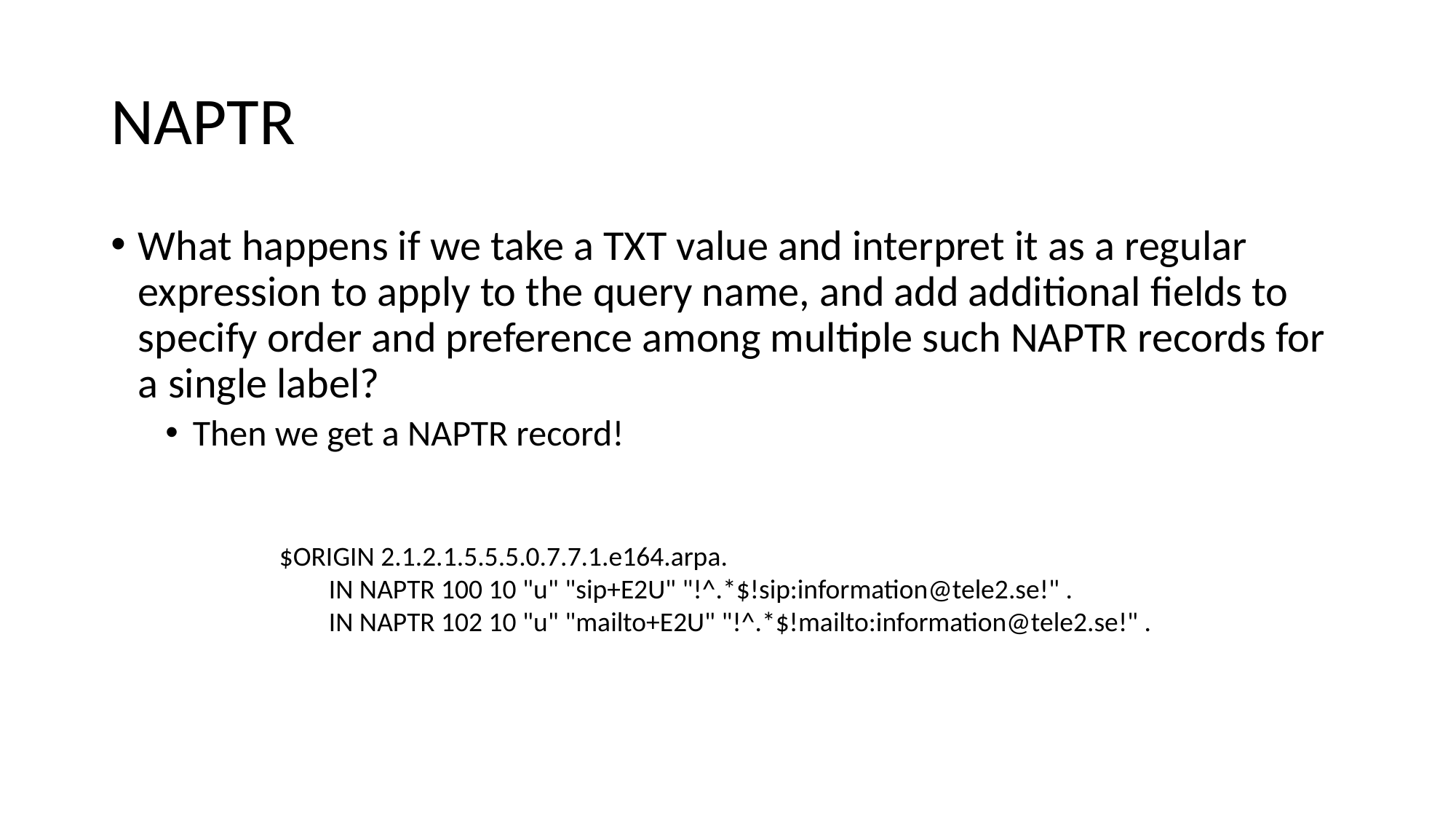

# NAPTR
What happens if we take a TXT value and interpret it as a regular expression to apply to the query name, and add additional fields to specify order and preference among multiple such NAPTR records for a single label?
Then we get a NAPTR record!
$ORIGIN 2.1.2.1.5.5.5.0.7.7.1.e164.arpa.
        IN NAPTR 100 10 "u" "sip+E2U" "!^.*$!sip:information@tele2.se!" .
        IN NAPTR 102 10 "u" "mailto+E2U" "!^.*$!mailto:information@tele2.se!" .